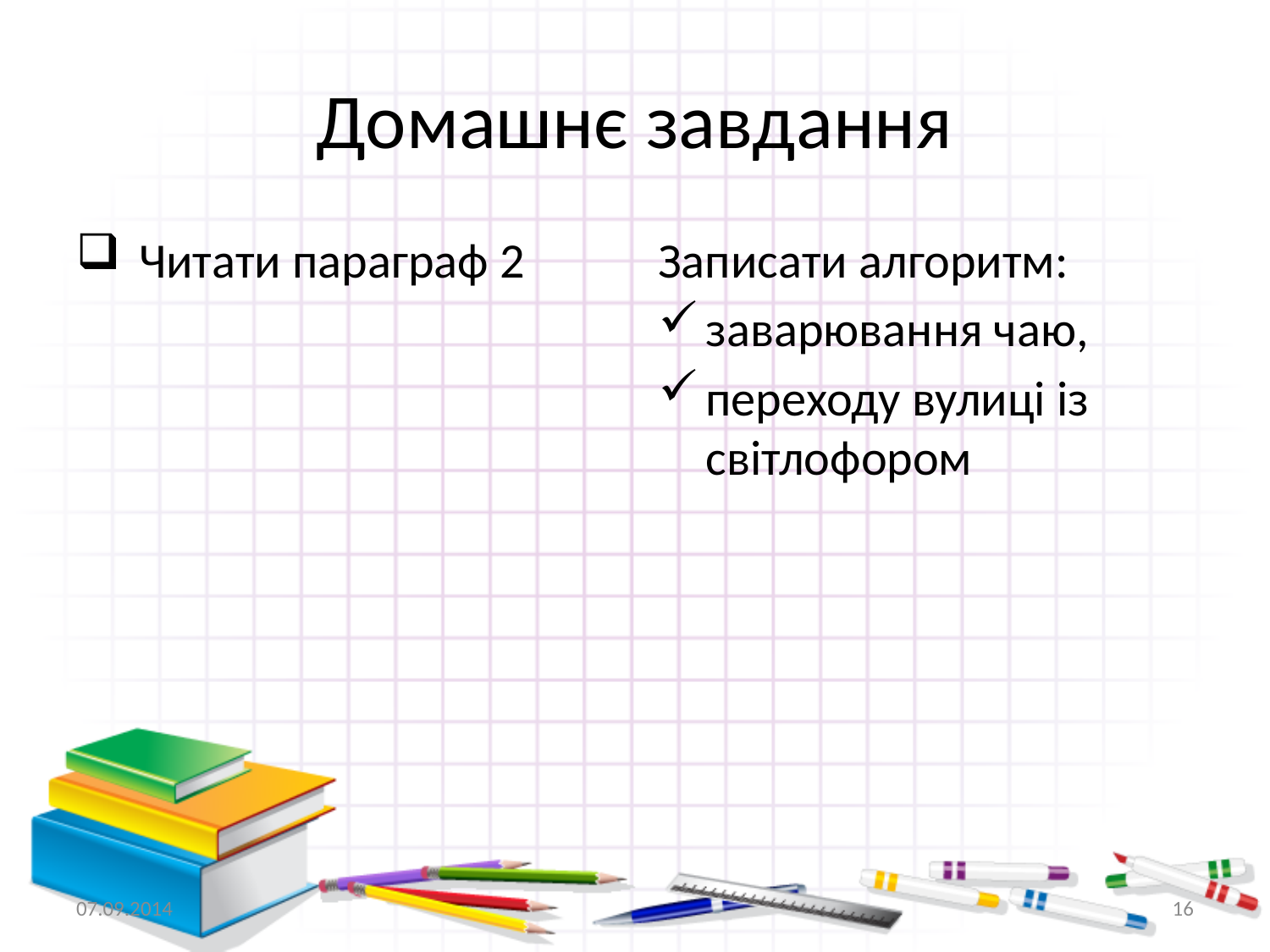

# Домашнє завдання
Читати параграф 2
Записати алгоритм:
заварювання чаю,
переходу вулиці із світлофором
07.09.2014
16